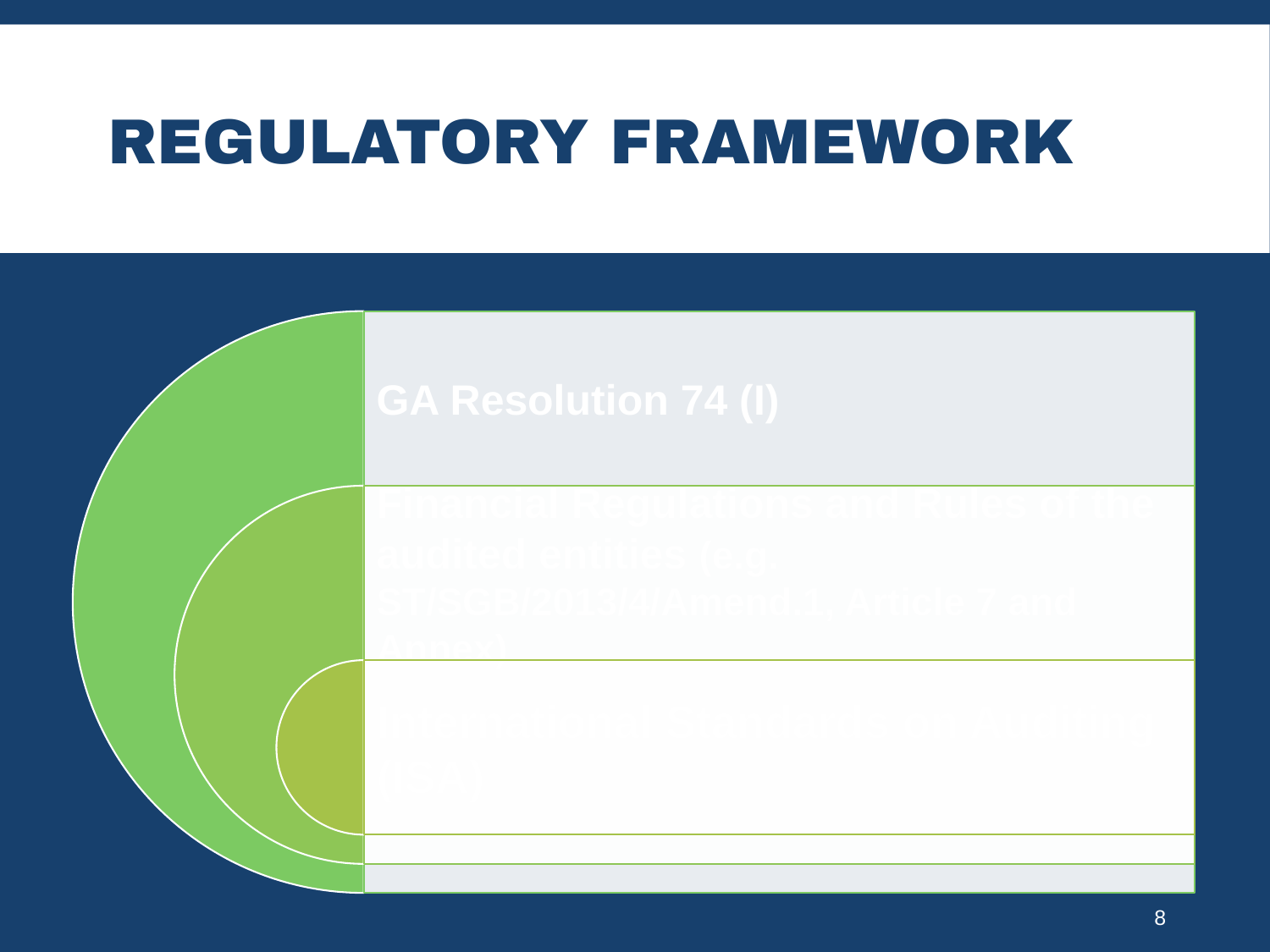

# regulatory framework
GA Resolution 74 (I)
Financial Regulations and Rules of the audited entities (e.g. ST/SGB/2013/4/Amend.1, Article 7 and Annex)
International Standards on Auditing (ISA)
8